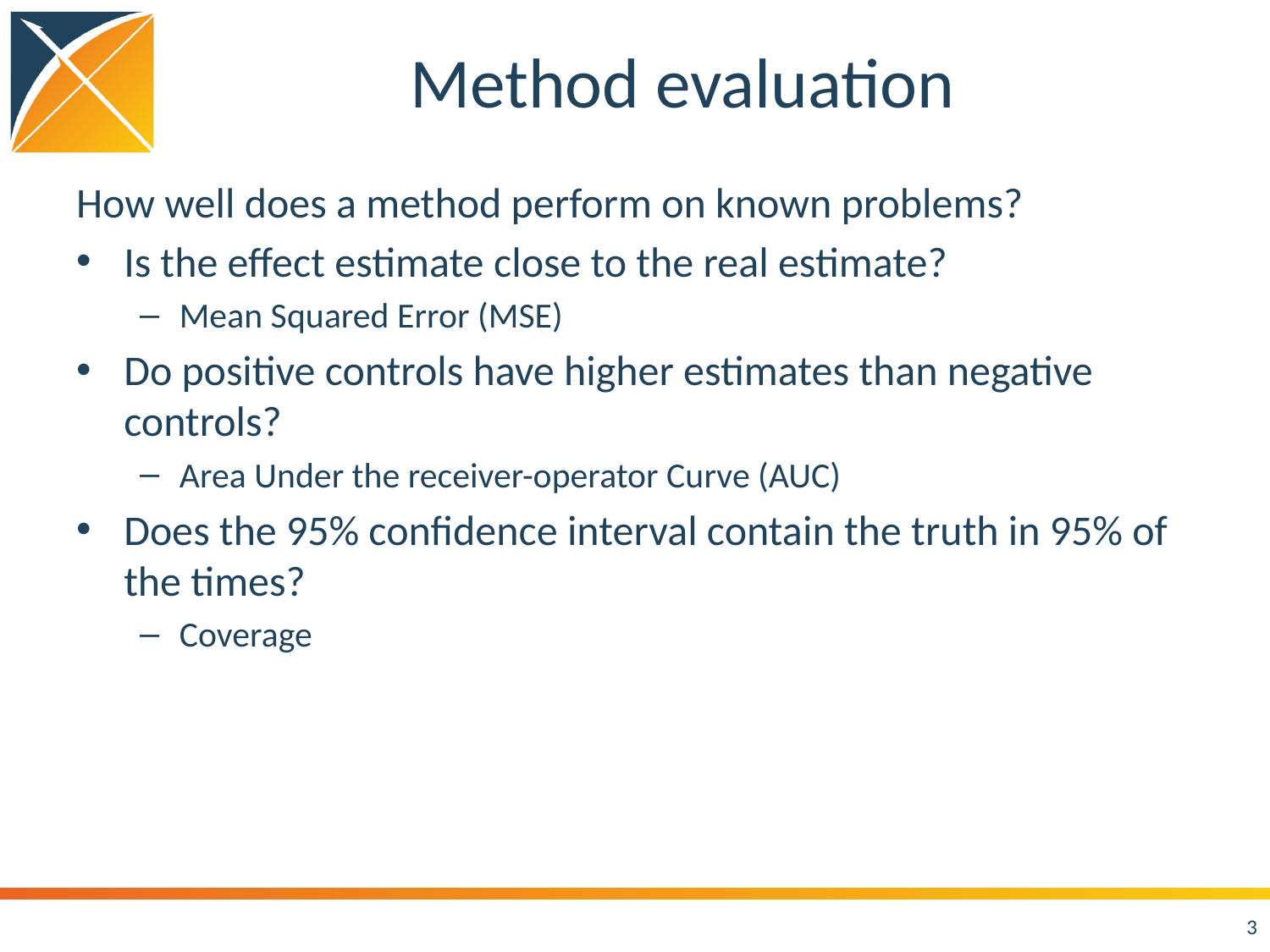

# Method evaluation
How well does a method perform on known problems?
Is the effect estimate close to the real estimate?
Mean Squared Error (MSE)
Do positive controls have higher estimates than negative controls?
Area Under the receiver-operator Curve (AUC)
Does the 95% confidence interval contain the truth in 95% of the times?
Coverage

3